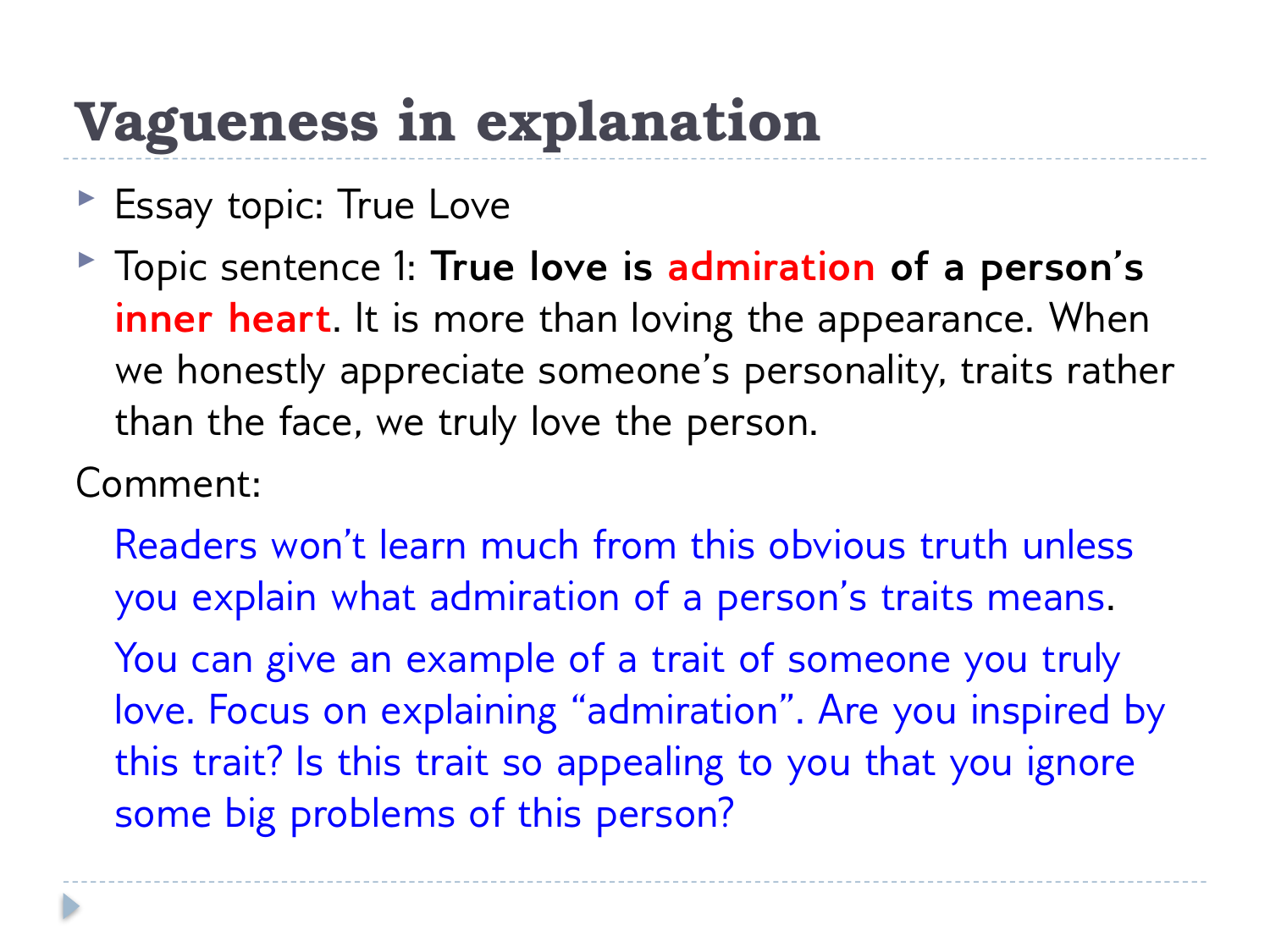

# Vagueness in explanation
Essay topic: True Love
Topic sentence 1: True love is admiration of a person’s inner heart. It is more than loving the appearance. When we honestly appreciate someone’s personality, traits rather than the face, we truly love the person.
Comment:
   Readers won’t learn much from this obvious truth unless you explain what admiration of a person’s traits means.
   You can give an example of a trait of someone you truly love. Focus on explaining “admiration”. Are you inspired by this trait? Is this trait so appealing to you that you ignore some big problems of this person?